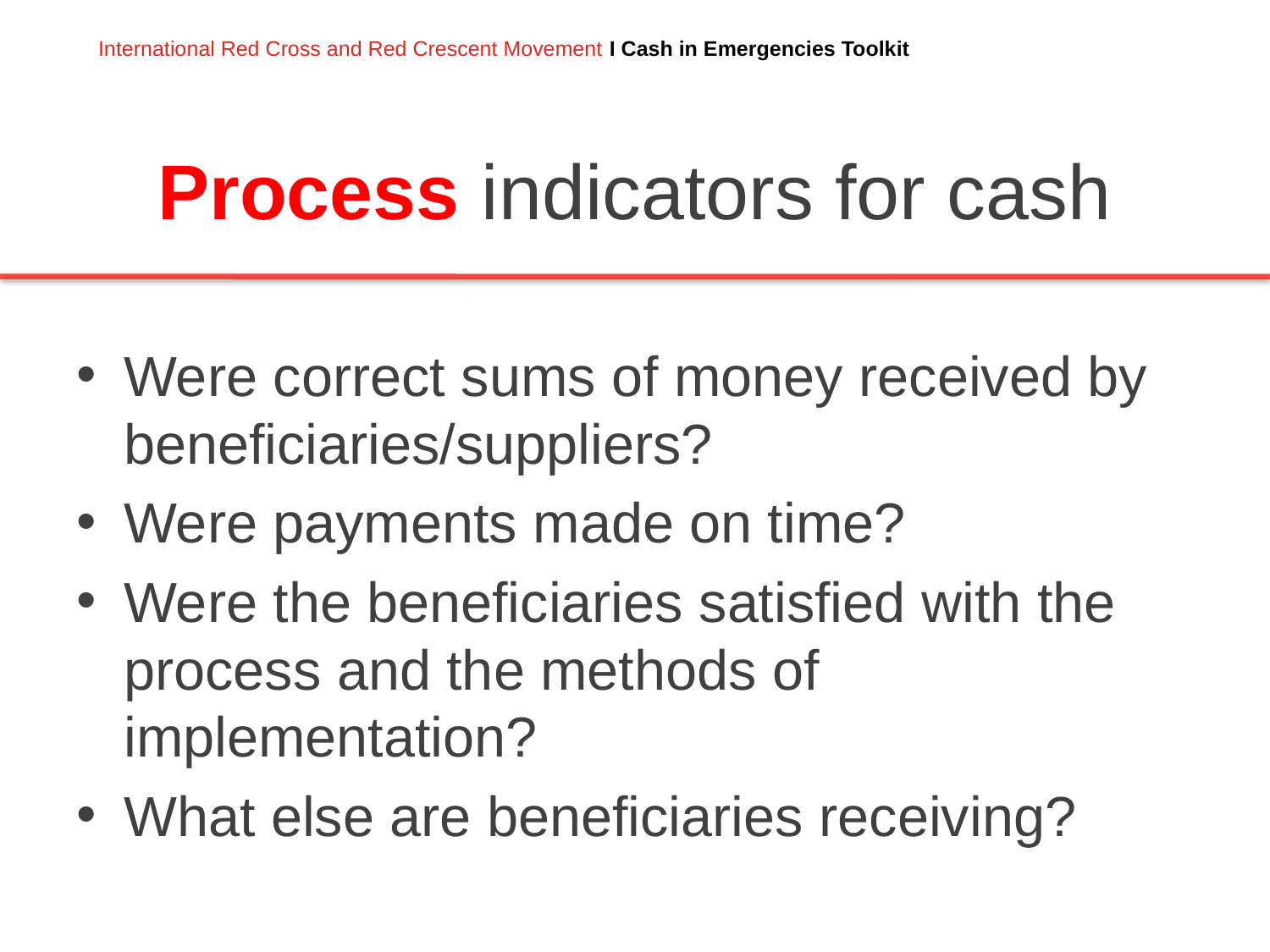

# Process indicators for cash
Were correct sums of money received by beneficiaries/suppliers?
Were payments made on time?
Were the beneficiaries satisfied with the process and the methods of implementation?
What else are beneficiaries receiving?